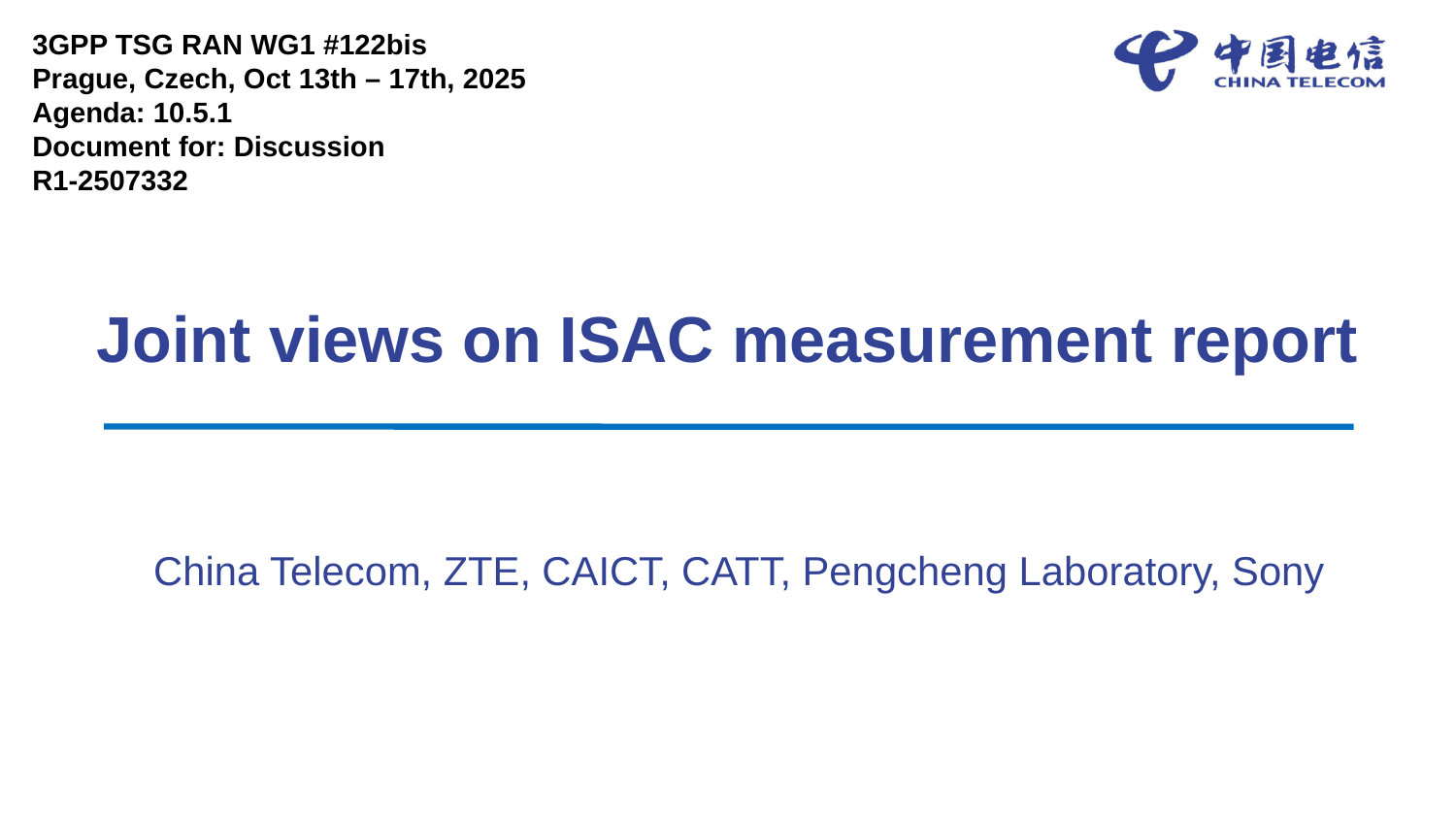

3GPP TSG RAN WG1 #122bis
Prague, Czech, Oct 13th – 17th, 2025
Agenda: 10.5.1
Document for: Discussion
R1-2507332
# Joint views on ISAC measurement report
China Telecom, ZTE, CAICT, CATT, Pengcheng Laboratory, Sony